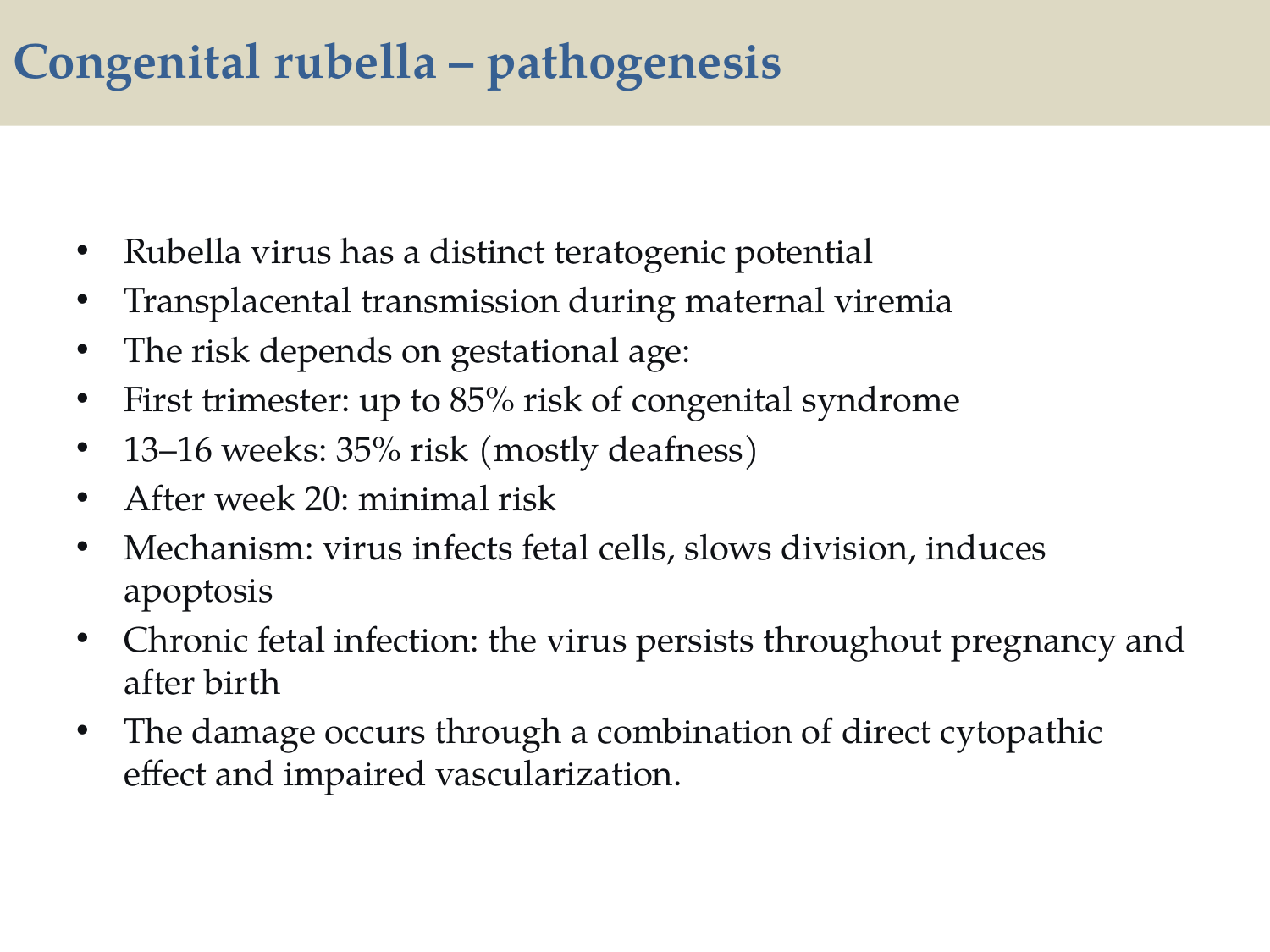

# Congenital rubella – pathogenesis
Rubella virus has a distinct teratogenic potential
Transplacental transmission during maternal viremia
The risk depends on gestational age:
First trimester: up to 85% risk of congenital syndrome
13–16 weeks: 35% risk (mostly deafness)
After week 20: minimal risk
Mechanism: virus infects fetal cells, slows division, induces apoptosis
Chronic fetal infection: the virus persists throughout pregnancy and after birth
The damage occurs through a combination of direct cytopathic effect and impaired vascularization.